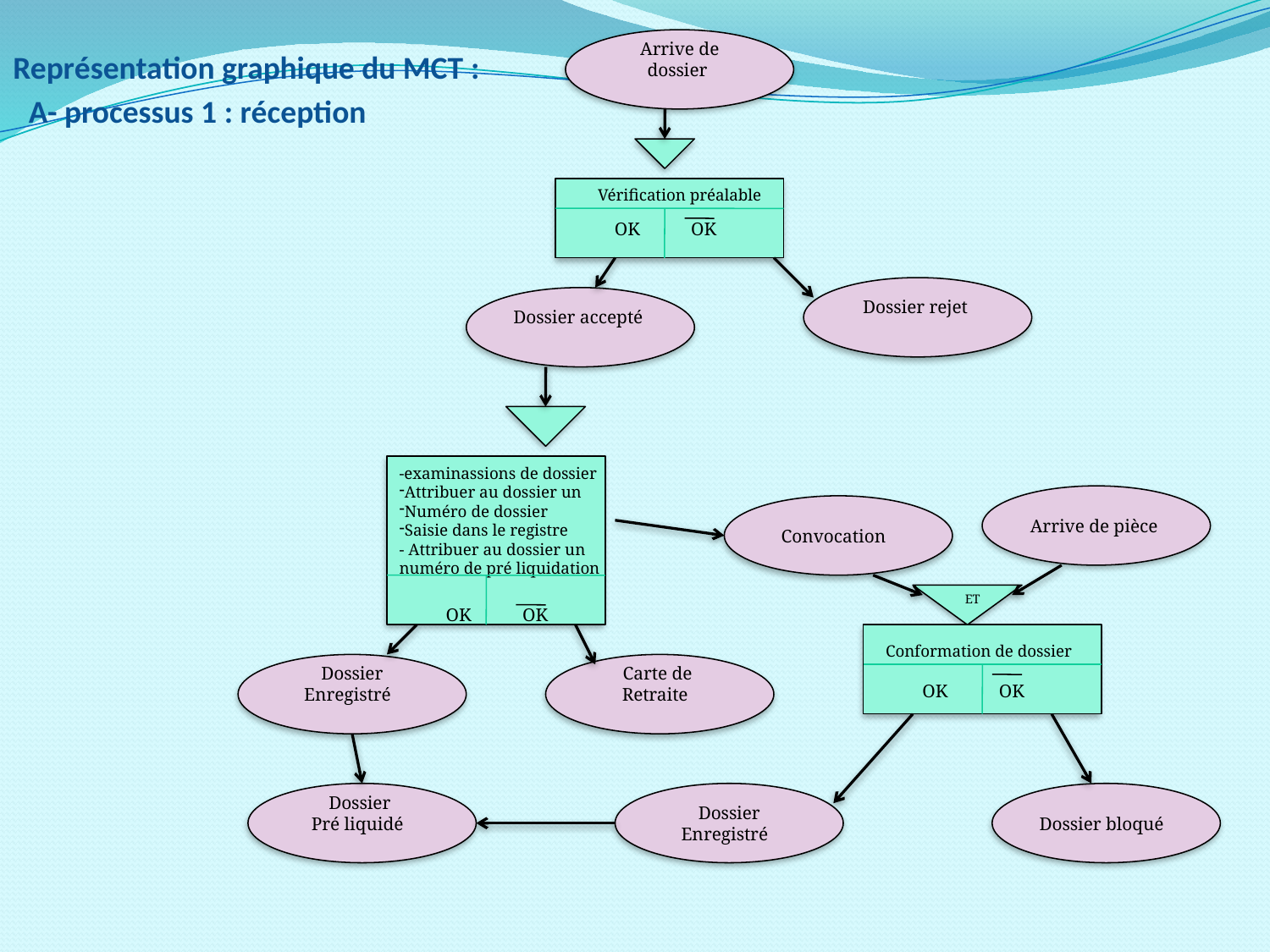

# Représentation graphique du MCT : A- processus 1 : réception

Arrive de dossier

          OK           OK
Vérification préalable

Dossier rejet

Dossier accepté

          OK           OK
-examinassions de dossier
Attribuer au dossier un
Numéro de dossier
Saisie dans le registre
- Attribuer au dossier un numéro de pré liquidation

Arrive de pièce

Convocation

ET

          OK           OK
Conformation de dossier

Dossier
Enregistré

Carte de
Retraite

Dossier
Pré liquidé

Dossier Enregistré

Dossier bloqué